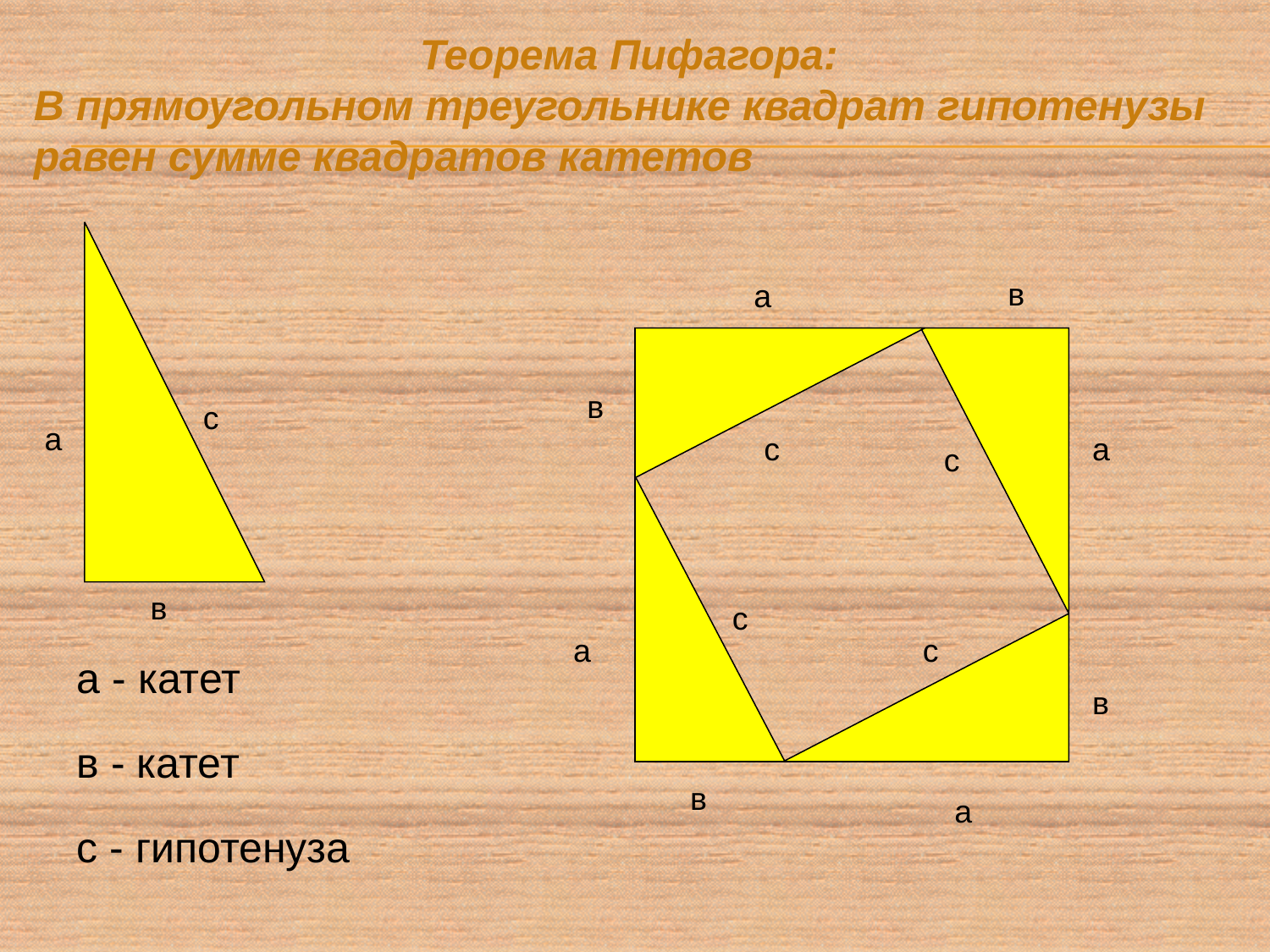

Теорема Пифагора:
В прямоугольном треугольнике квадрат гипотенузы
равен сумме квадратов катетов

в
а

в
с
а
с
а
с

в
с
а
с
а - катет
в
в - катет
в
а
с - гипотенуза